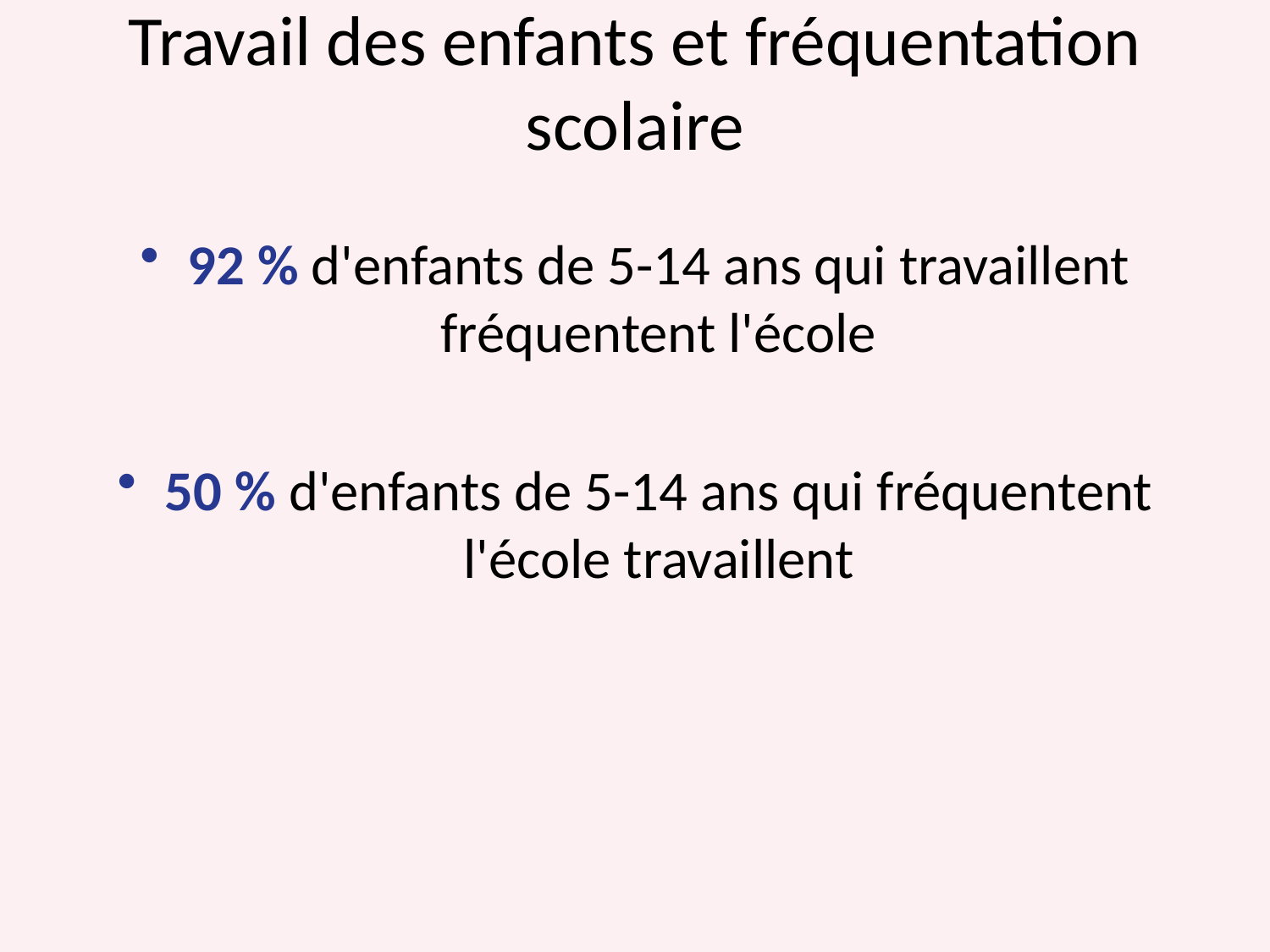

# Travail des enfants et fréquentation scolaire
92 % d'enfants de 5-14 ans qui travaillent fréquentent l'école

50 % d'enfants de 5-14 ans qui fréquentent l'école travaillent